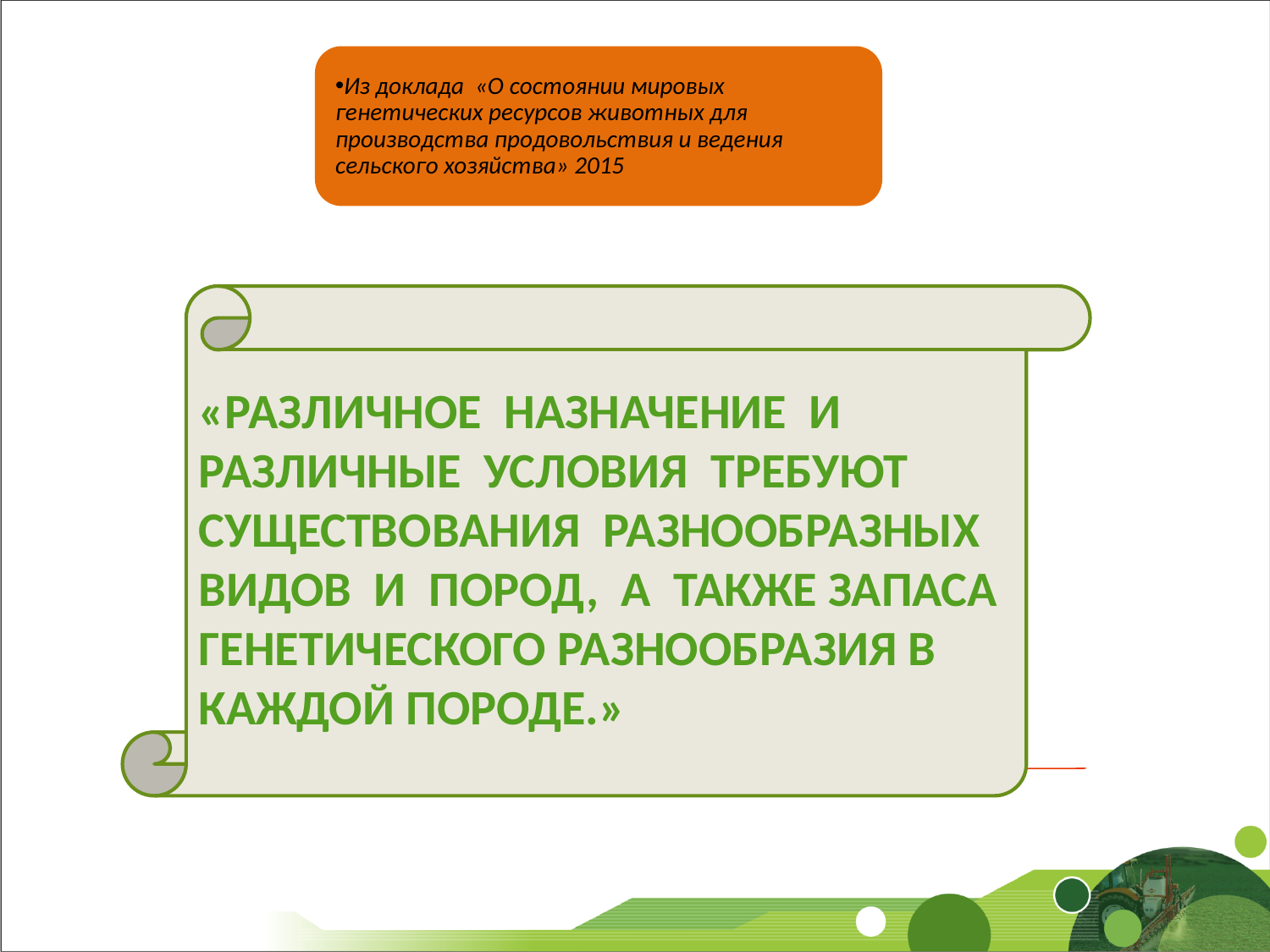

Из доклада  «О состоянии мировых генетических ресурсов животных для производства продовольствия и ведения сельского хозяйства» 2015
«Различное  назначение  и  различные  условия  требуют  существования  разнообразных  видов  и  пород,  а  также запаса генетического разнообразия в каждой породе.»